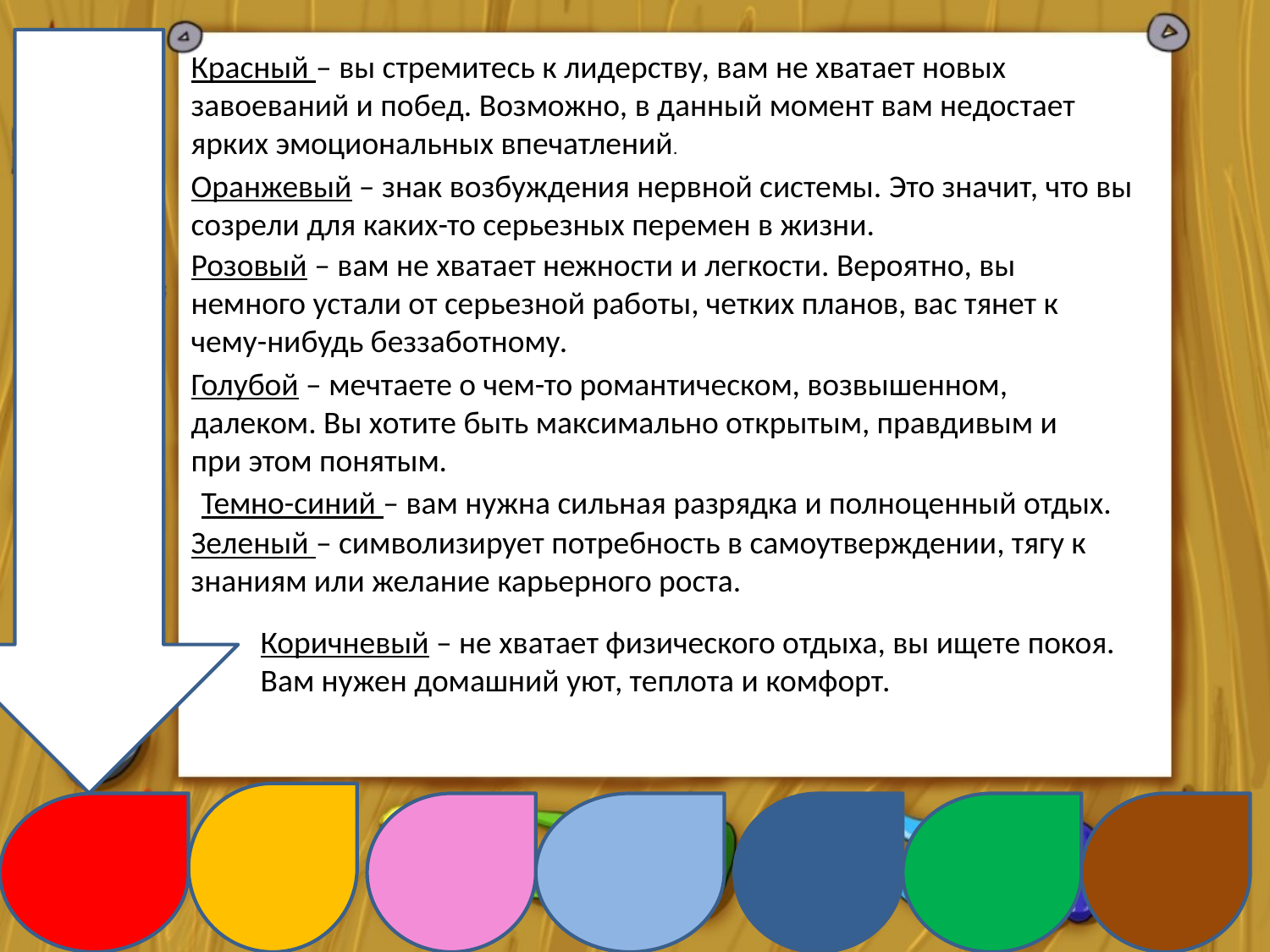

Красный – вы стремитесь к лидерству, вам не хватает новых завоеваний и побед. Возможно, в данный момент вам недостает ярких эмоциональных впечатлений.
Оранжевый – знак возбуждения нервной системы. Это значит, что вы созрели для каких-то серьезных перемен в жизни.
Розовый – вам не хватает нежности и легкости. Вероятно, вы немного устали от серьезной работы, четких планов, вас тянет к чему-нибудь беззаботному.
Голубой – мечтаете о чем-то романтическом, возвышенном, далеком. Вы хотите быть максимально открытым, правдивым и при этом понятым.
Темно-синий – вам нужна сильная разрядка и полноценный отдых.
Зеленый – символизирует потребность в самоутверждении, тягу к знаниям или желание карьерного роста.
Коричневый – не хватает физического отдыха, вы ищете покоя. Вам нужен домашний уют, теплота и комфорт.